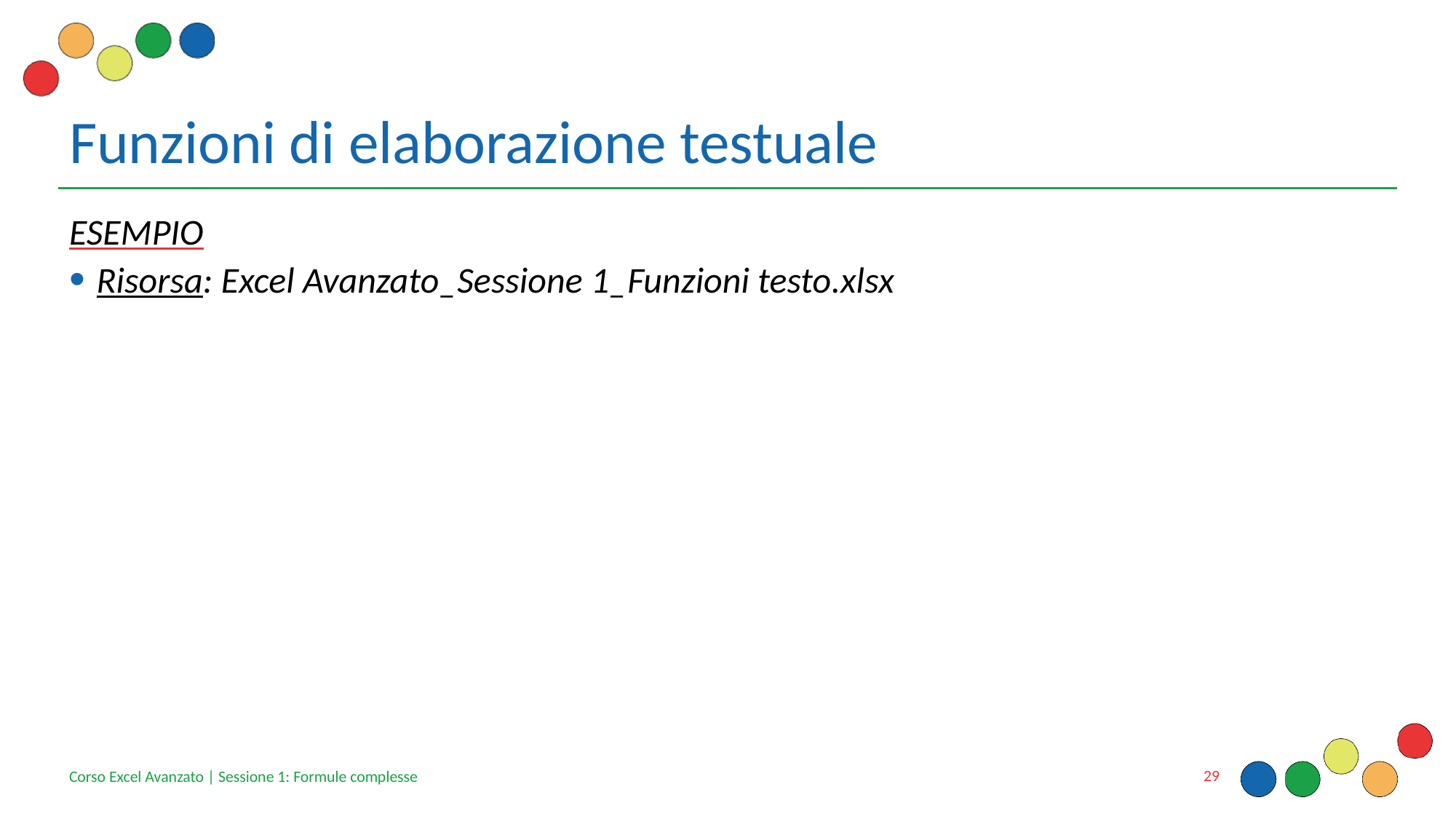

# Funzioni di elaborazione testuale
ESEMPIO
Risorsa: Excel Avanzato_Sessione 1_Funzioni testo.xlsx
29
Corso Excel Avanzato | Sessione 1: Formule complesse